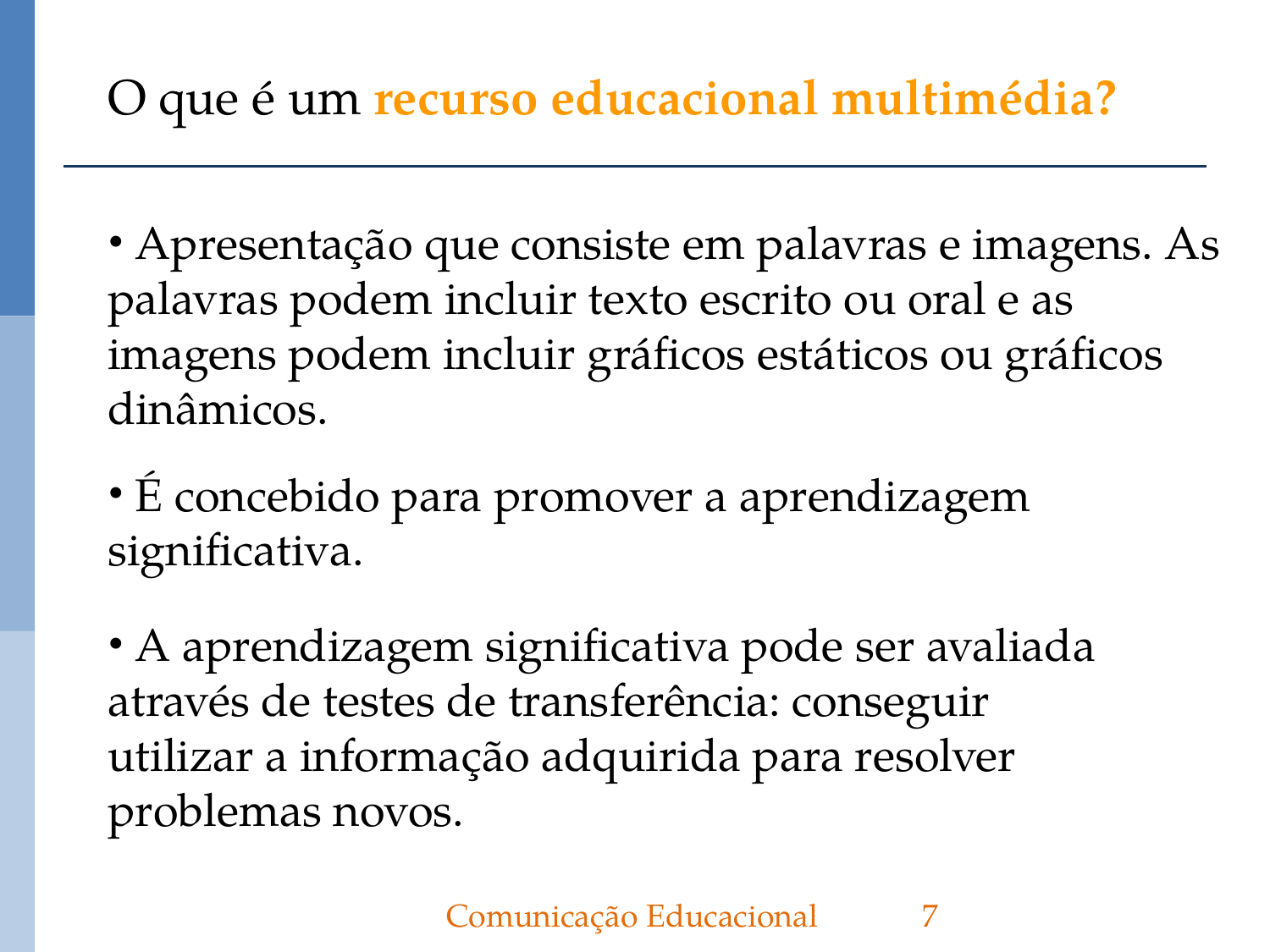

O que é um recurso educacional multimédia?
 Apresentação que consiste em palavras e imagens. As palavras podem incluir texto escrito ou oral e as imagens podem incluir gráficos estáticos ou gráficos dinâmicos.
 É concebido para promover a aprendizagem significativa.
 A aprendizagem significativa pode ser avaliada através de testes de transferência: conseguir utilizar a informação adquirida para resolver problemas novos.
Comunicação Educacional
7